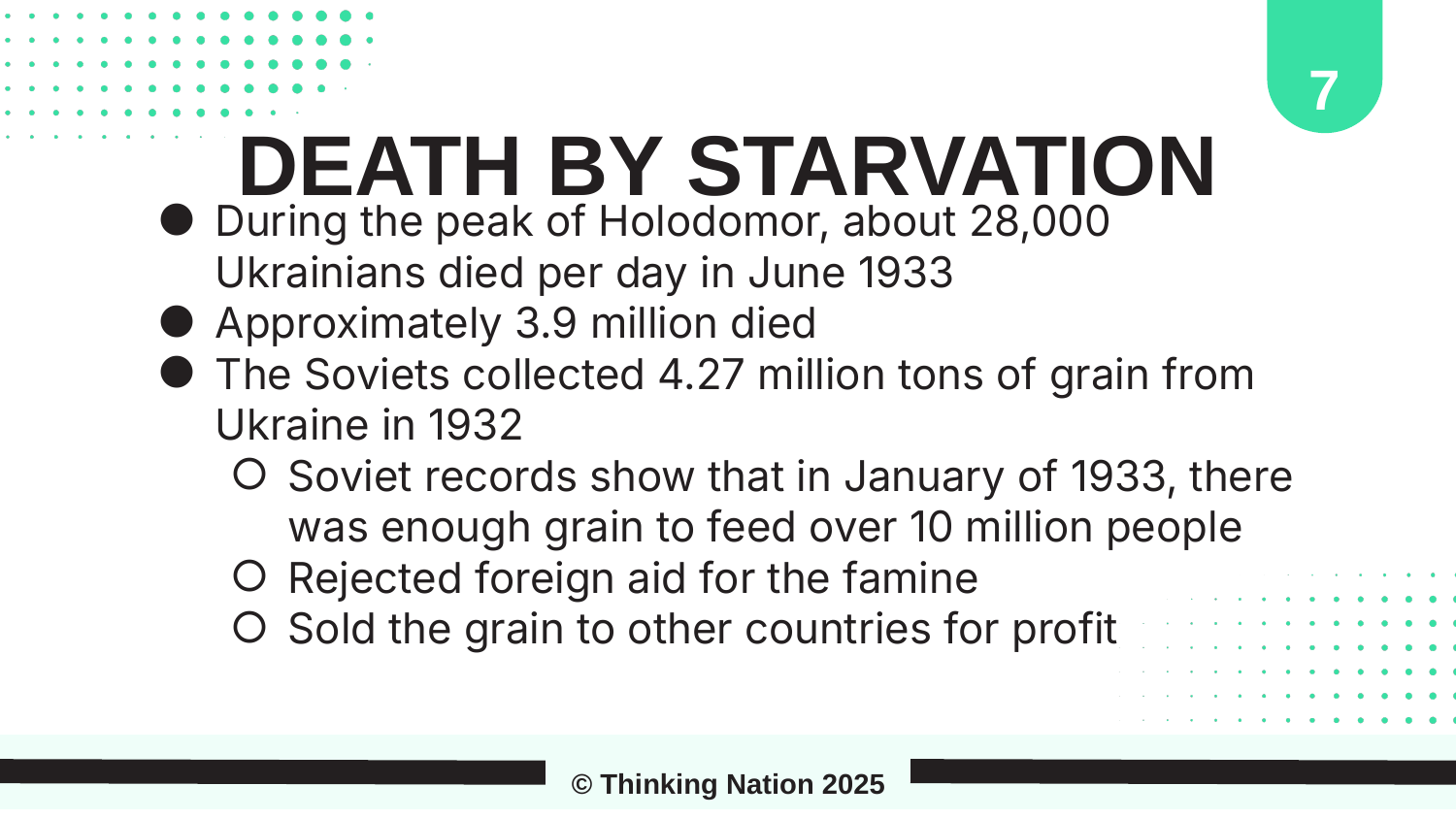

7
DEATH BY STARVATION
During the peak of Holodomor, about 28,000 Ukrainians died per day in June 1933
Approximately 3.9 million died
The Soviets collected 4.27 million tons of grain from Ukraine in 1932
Soviet records show that in January of 1933, there was enough grain to feed over 10 million people
Rejected foreign aid for the famine
Sold the grain to other countries for profit

© Thinking Nation 2025